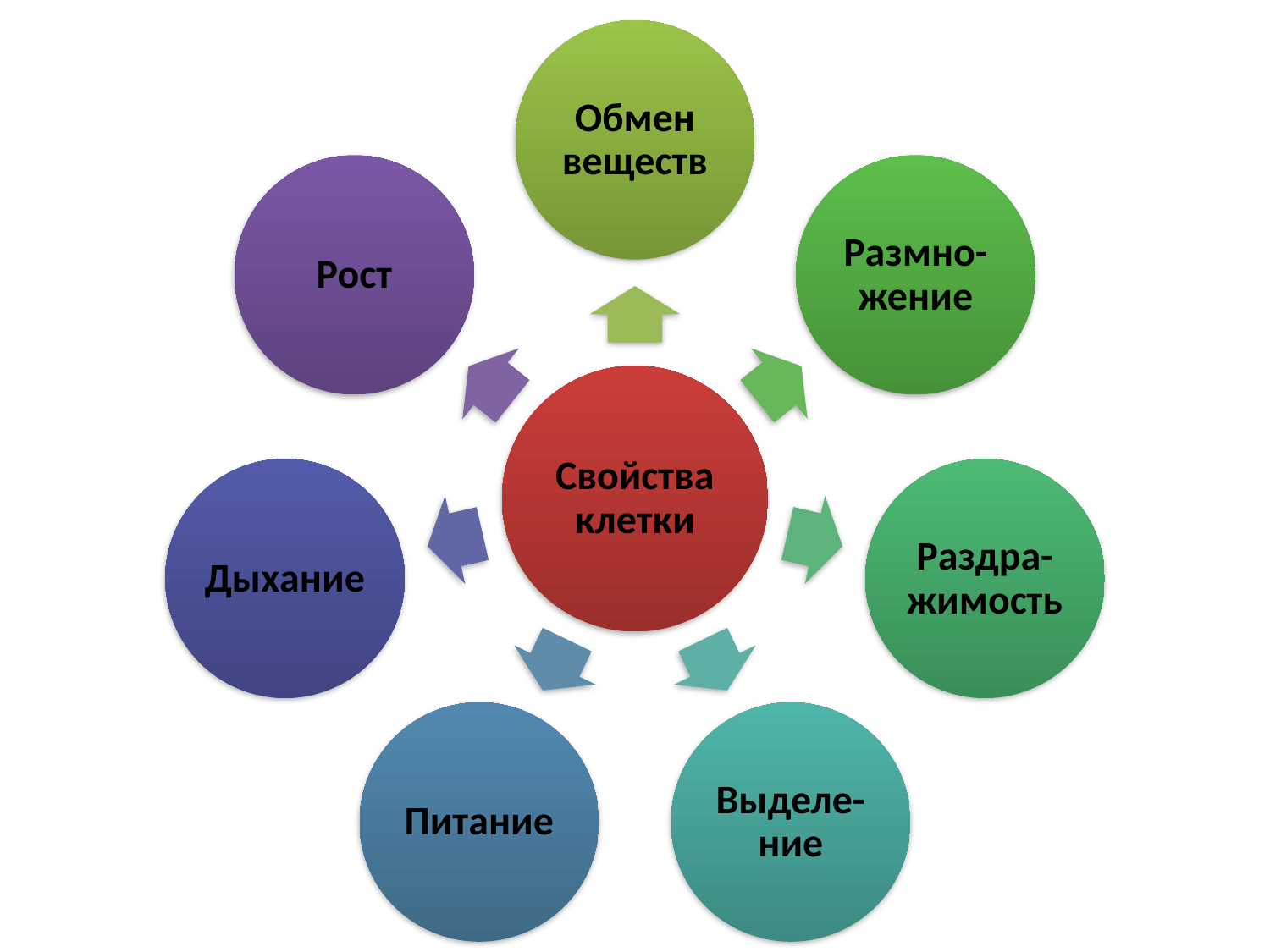

Свойства клетки

Обмен веществ

Размно-жение

Раздра-жимость

Выделе-ние

Питание

Дыхание

Рост